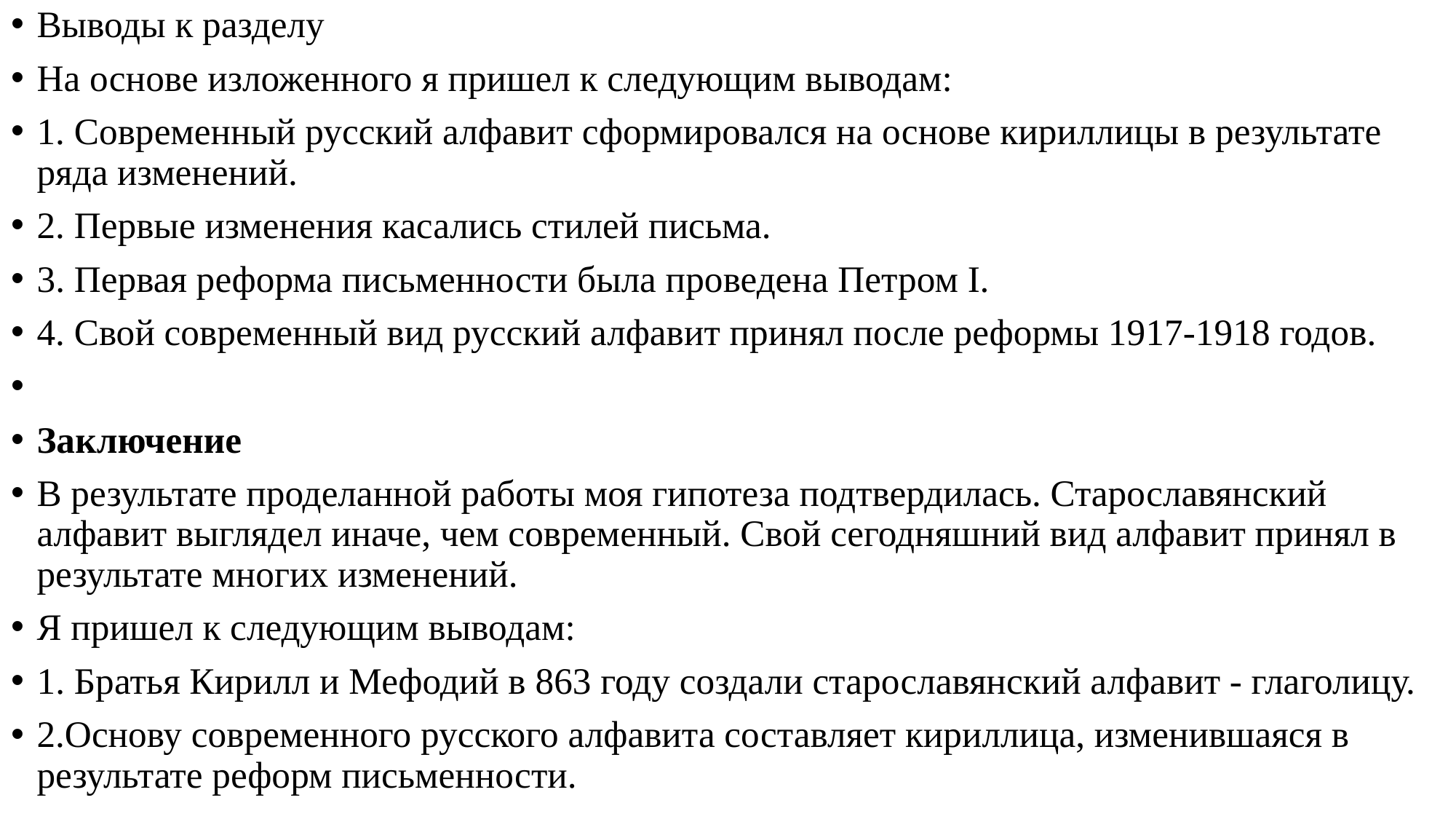

Выводы к разделу
На основе изложенного я пришел к следующим выводам:
1. Современный русский алфавит сформировался на основе кириллицы в результате ряда изменений.
2. Первые изменения касались стилей письма.
3. Первая реформа письменности была проведена Петром I.
4. Свой современный вид русский алфавит принял после реформы 1917-1918 годов.

Заключение
В результате проделанной работы моя гипотеза подтвердилась. Старославянский алфавит выглядел иначе, чем современный. Свой сегодняшний вид алфавит принял в результате многих изменений.
Я пришел к следующим выводам:
1. Братья Кирилл и Мефодий в 863 году создали старославянский алфавит - глаголицу.
2.Основу современного русского алфавита составляет кириллица, изменившаяся в результате реформ письменности.

#